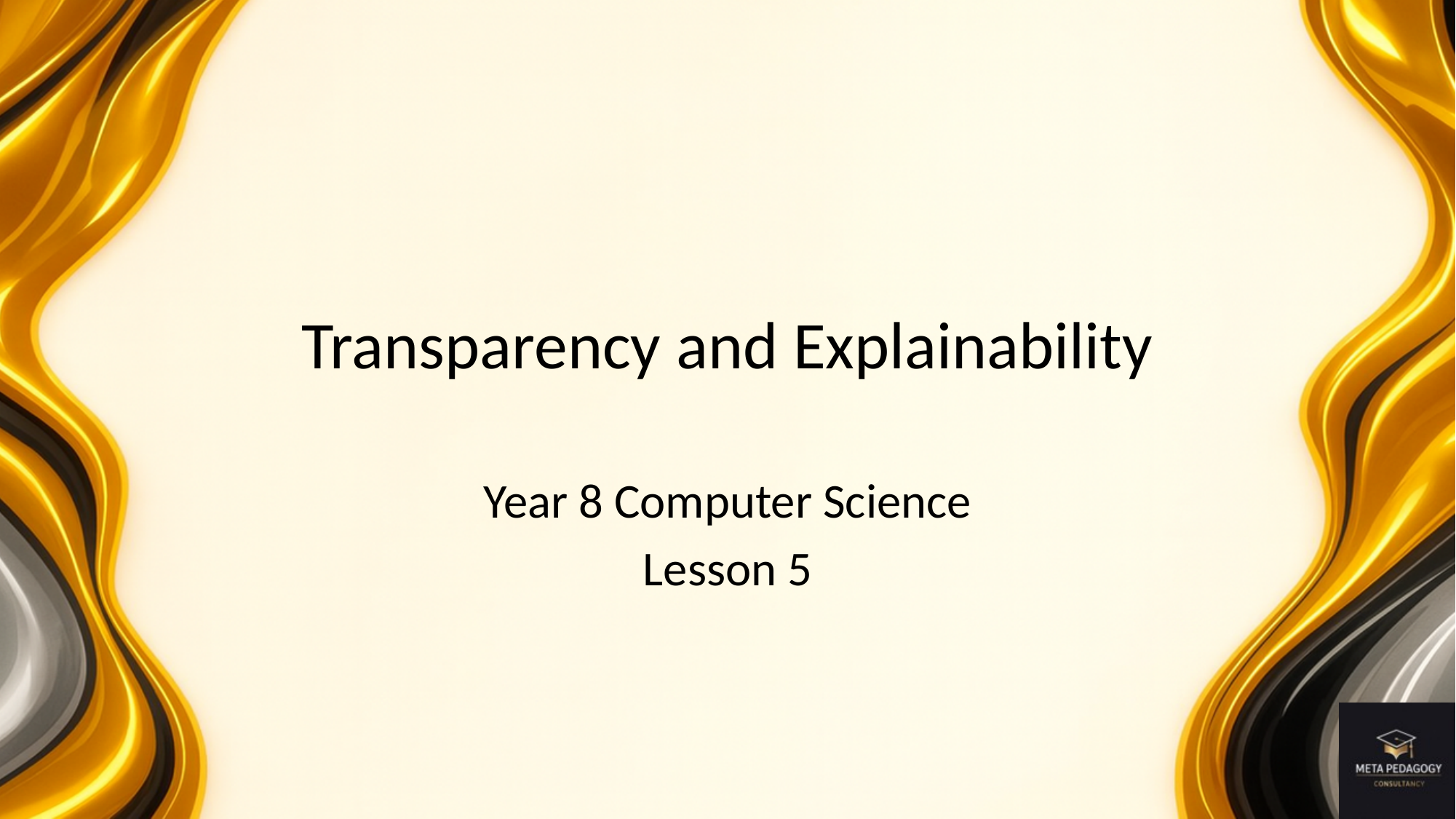

# Transparency and Explainability
Year 8 Computer Science
Lesson 5